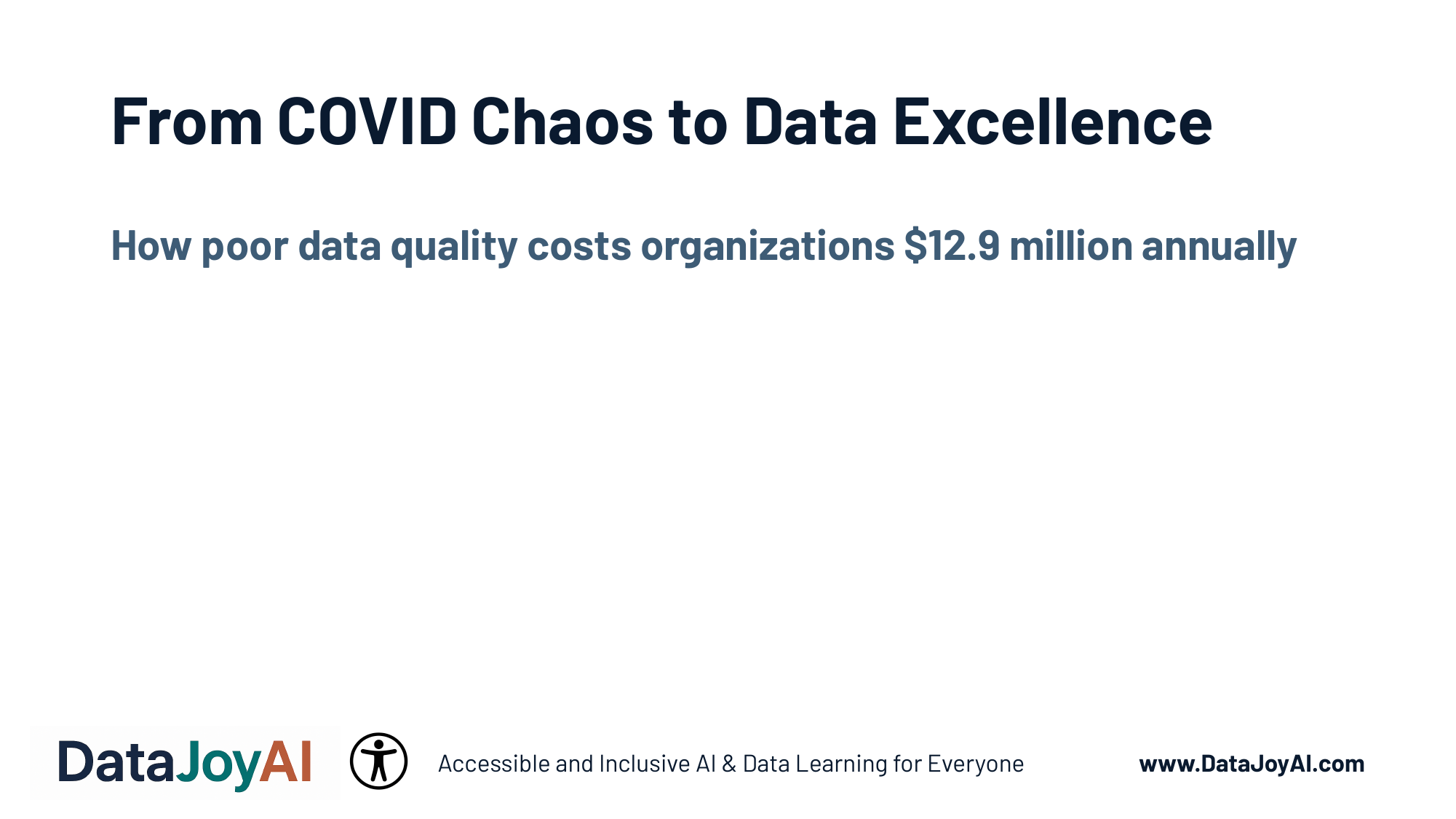

# From COVID Chaos to Data Excellence
How poor data quality costs organizations $12.9 million annually